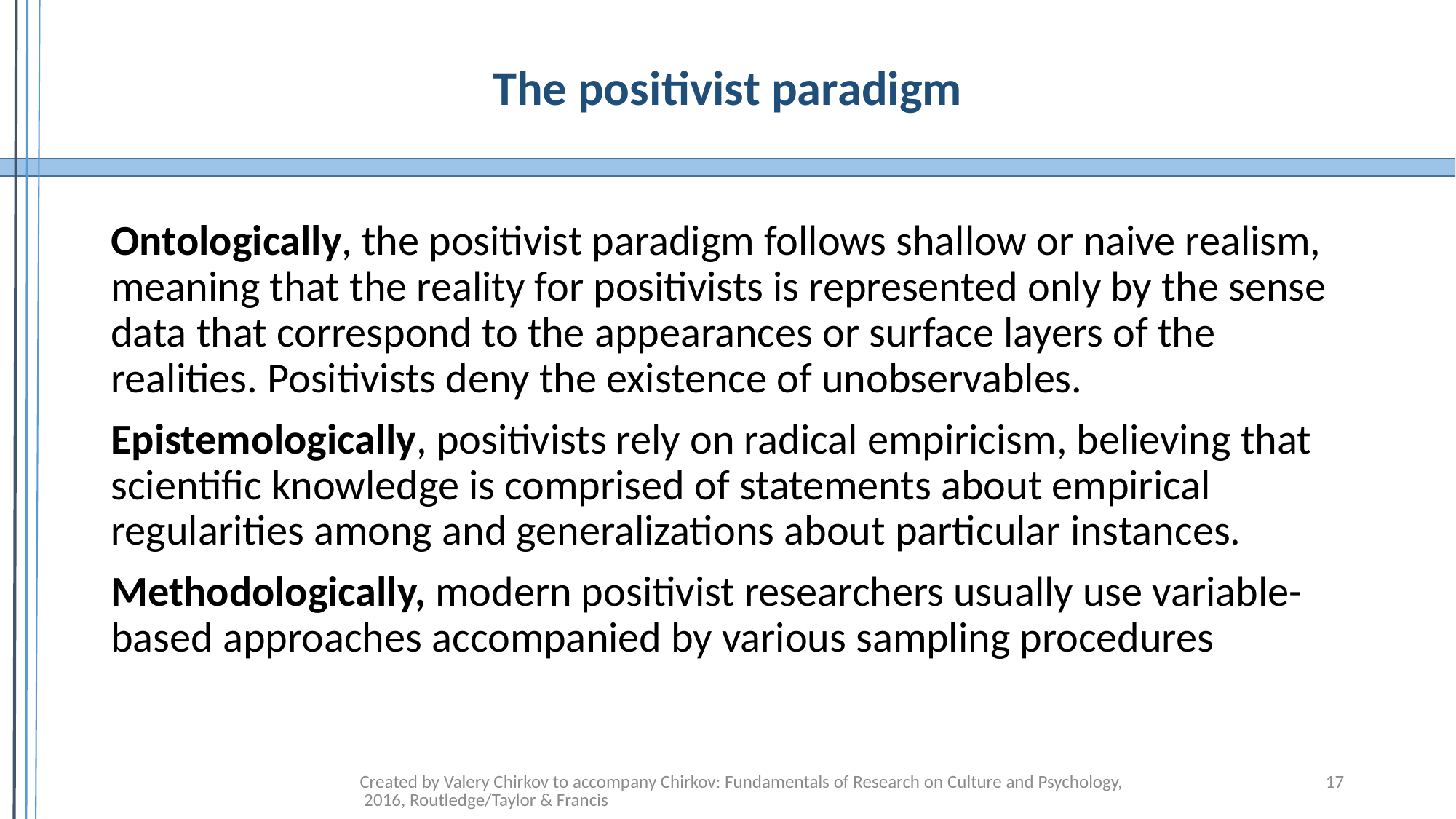

# The positivist paradigm
Ontologically, the positivist paradigm follows shallow or naive realism, meaning that the reality for positivists is represented only by the sense data that correspond to the appearances or surface layers of the realities. Positivists deny the existence of unobservables.
Epistemologically, positivists rely on radical empiricism, believing that scientific knowledge is comprised of statements about empirical regularities among and generalizations about particular instances.
Methodologically, modern positivist researchers usually use variable-based approaches accompanied by various sampling procedures
Created by Valery Chirkov to accompany Chirkov: Fundamentals of Research on Culture and Psychology, 2016, Routledge/Taylor & Francis
17